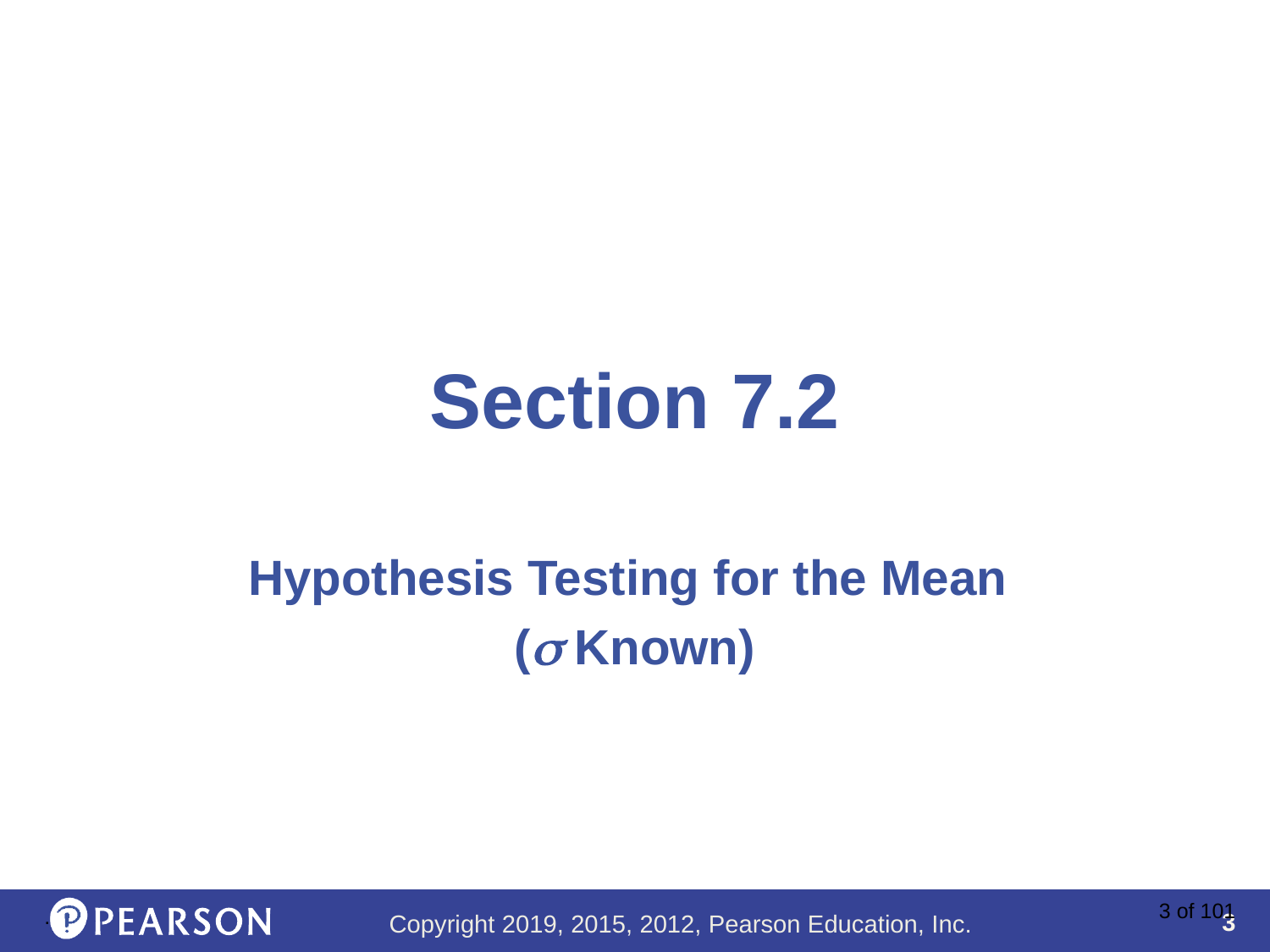

# Section 7.2
Hypothesis Testing for the Mean
(σ Known)
.
3 of 101